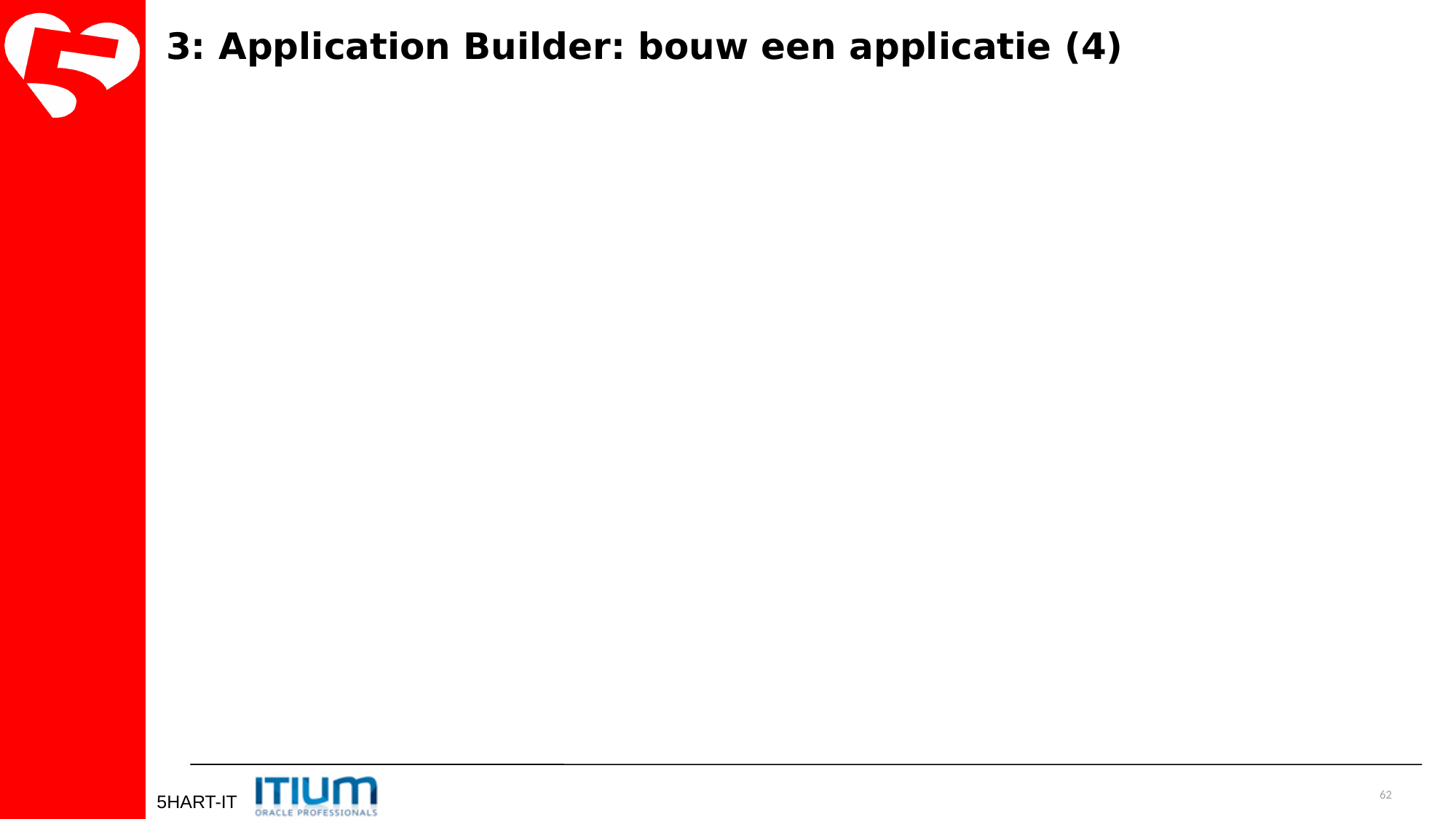

3: Application Builder: bouw een applicatie (4)

62